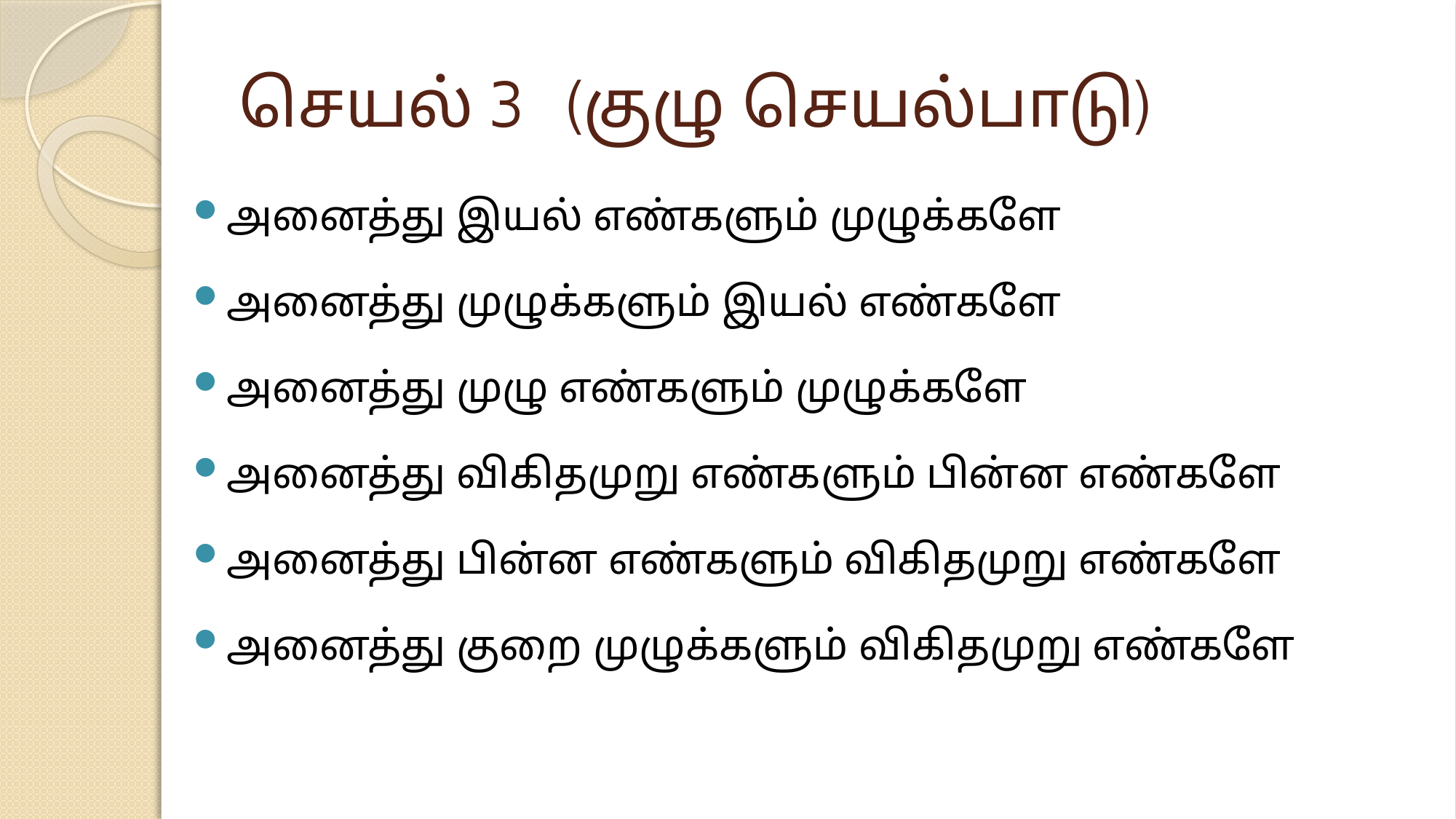

# செயல் 3	(குழு செயல்பாடு)
அனைத்து இயல் எண்களும் முழுக்களே
அனைத்து முழுக்களும் இயல் எண்களே
அனைத்து முழு எண்களும் முழுக்களே
அனைத்து விகிதமுறு எண்களும் பின்ன எண்களே
அனைத்து பின்ன எண்களும் விகிதமுறு எண்களே
அனைத்து குறை முழுக்களும் விகிதமுறு எண்களே